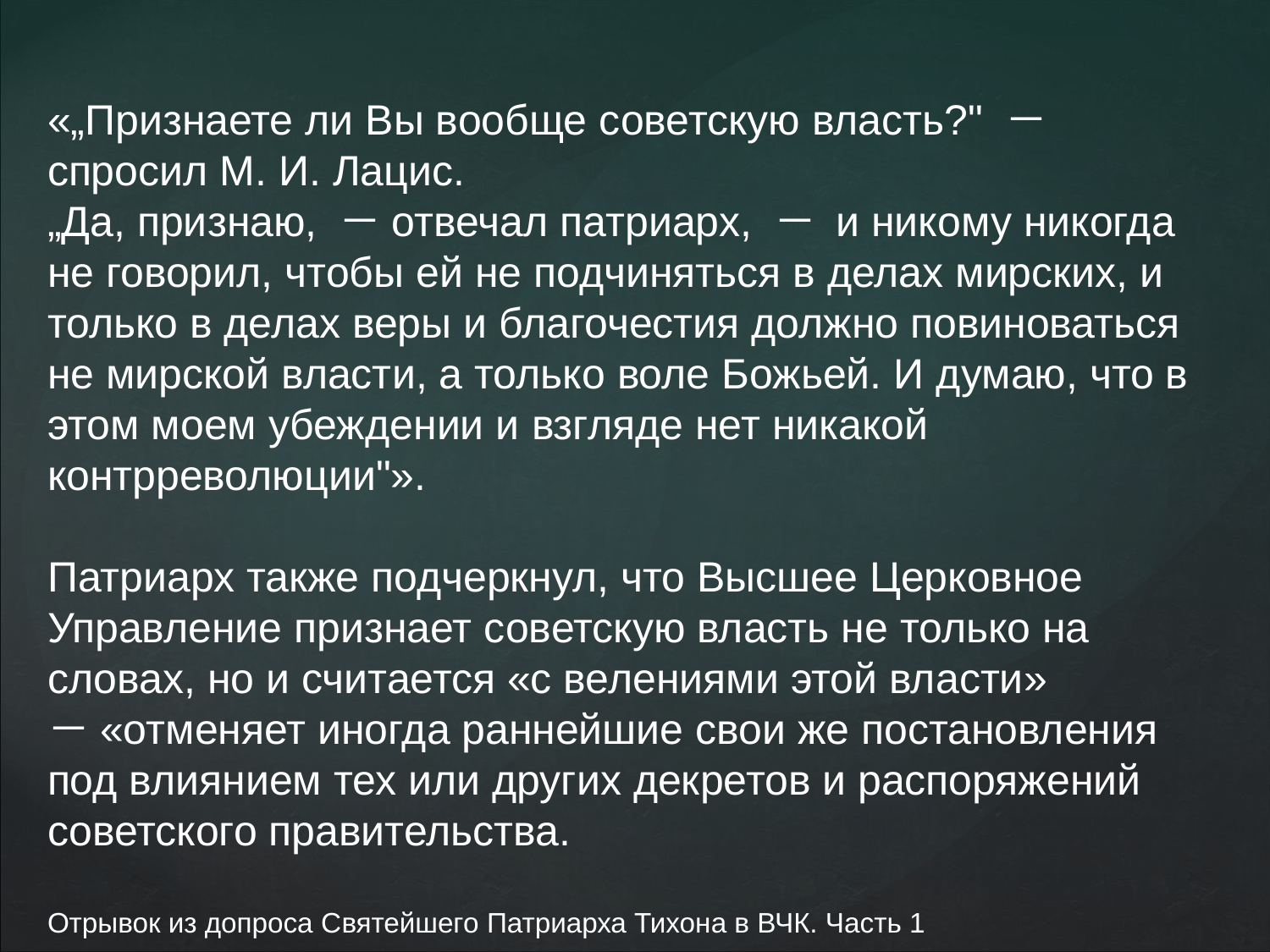

«„Признаете ли Вы вообще советскую власть?" － спросил М. И. Лацис.
„Да, признаю, －отвечал патриарх, － и никому никогда не говорил, чтобы ей не подчиняться в делах мирских, и только в делах веры и благочестия должно повиноваться не мирской власти, а только воле Божьей. И думаю, что в этом моем убеждении и взгляде нет никакой контрреволюции"».

Патриарх также подчеркнул, что Высшее Церковное Управление признает советскую власть не только на словах, но и считается «с велениями этой власти» －«отменяет иногда раннейшие свои же постановления под влиянием тех или других декретов и распоряжений советского правительства.

Отрывок из допроса Святейшего Патриарха Тихона в ВЧК. Часть 1